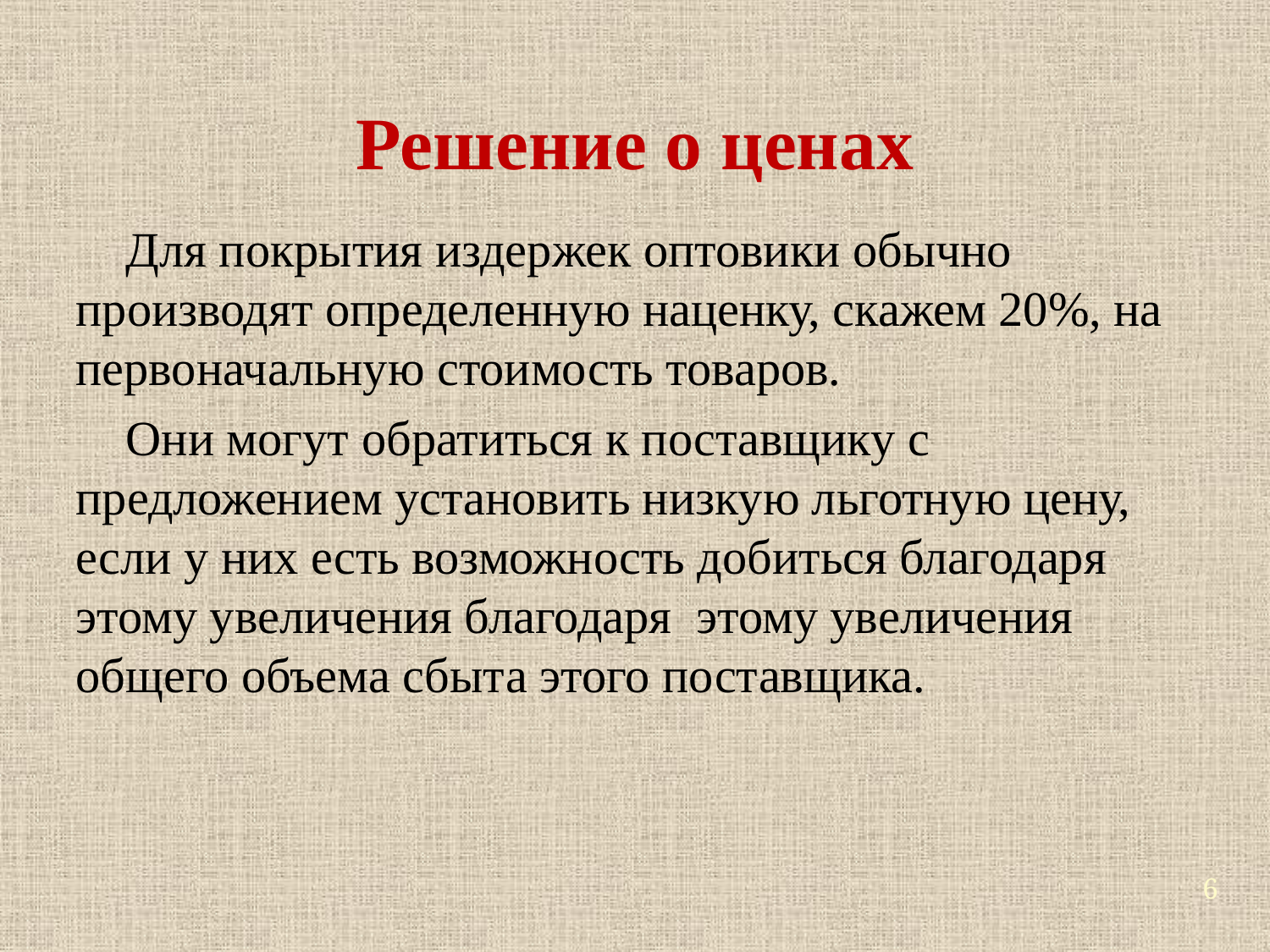

# Решение о ценах
Для покрытия издержек оптовики обычно производят определенную наценку, скажем 20%, на первоначальную стоимость товаров.
Они могут обратиться к поставщику с предложением установить низкую льготную цену, если у них есть возможность добиться благодаря этому увеличения благодаря  этому увеличения общего объема сбыта этого поставщика.
6